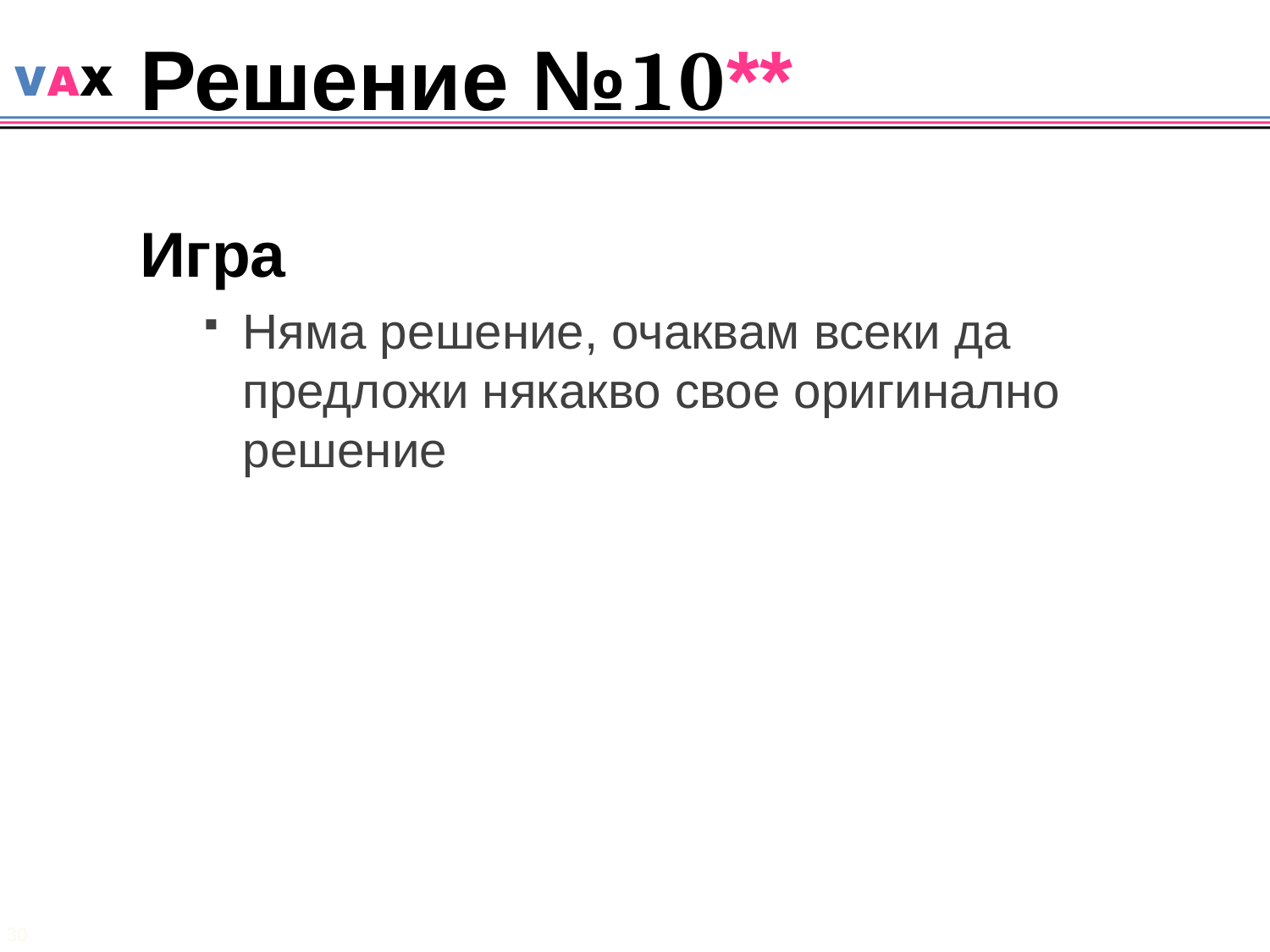

# Решение №10**
Игра
Няма решение, очаквам всеки да предложи някакво свое оригинално решение